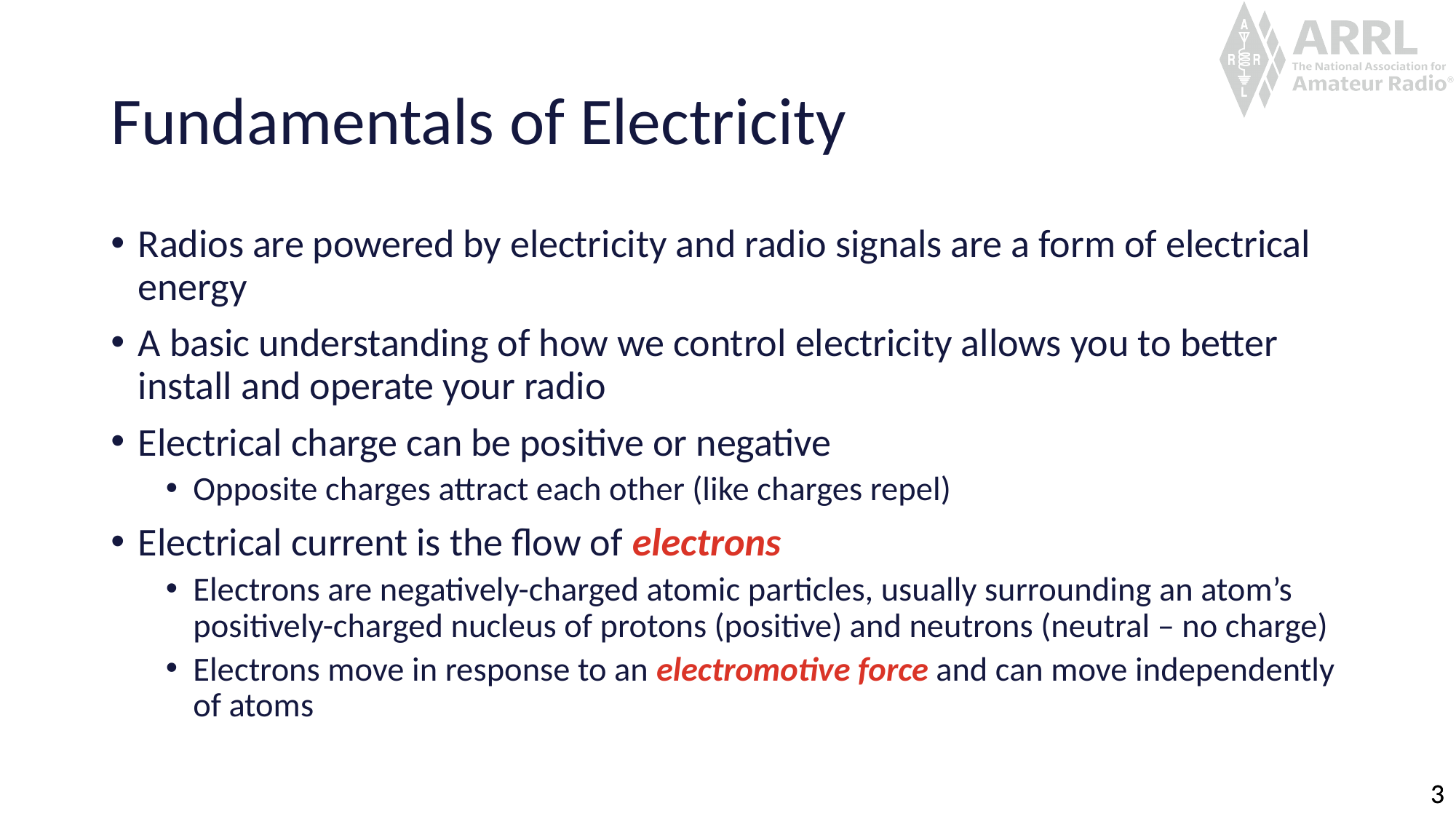

# Fundamentals of Electricity
Radios are powered by electricity and radio signals are a form of electrical energy
A basic understanding of how we control electricity allows you to better install and operate your radio
Electrical charge can be positive or negative
Opposite charges attract each other (like charges repel)
Electrical current is the flow of electrons
Electrons are negatively-charged atomic particles, usually surrounding an atom’s positively-charged nucleus of protons (positive) and neutrons (neutral – no charge)
Electrons move in response to an electromotive force and can move independently of atoms